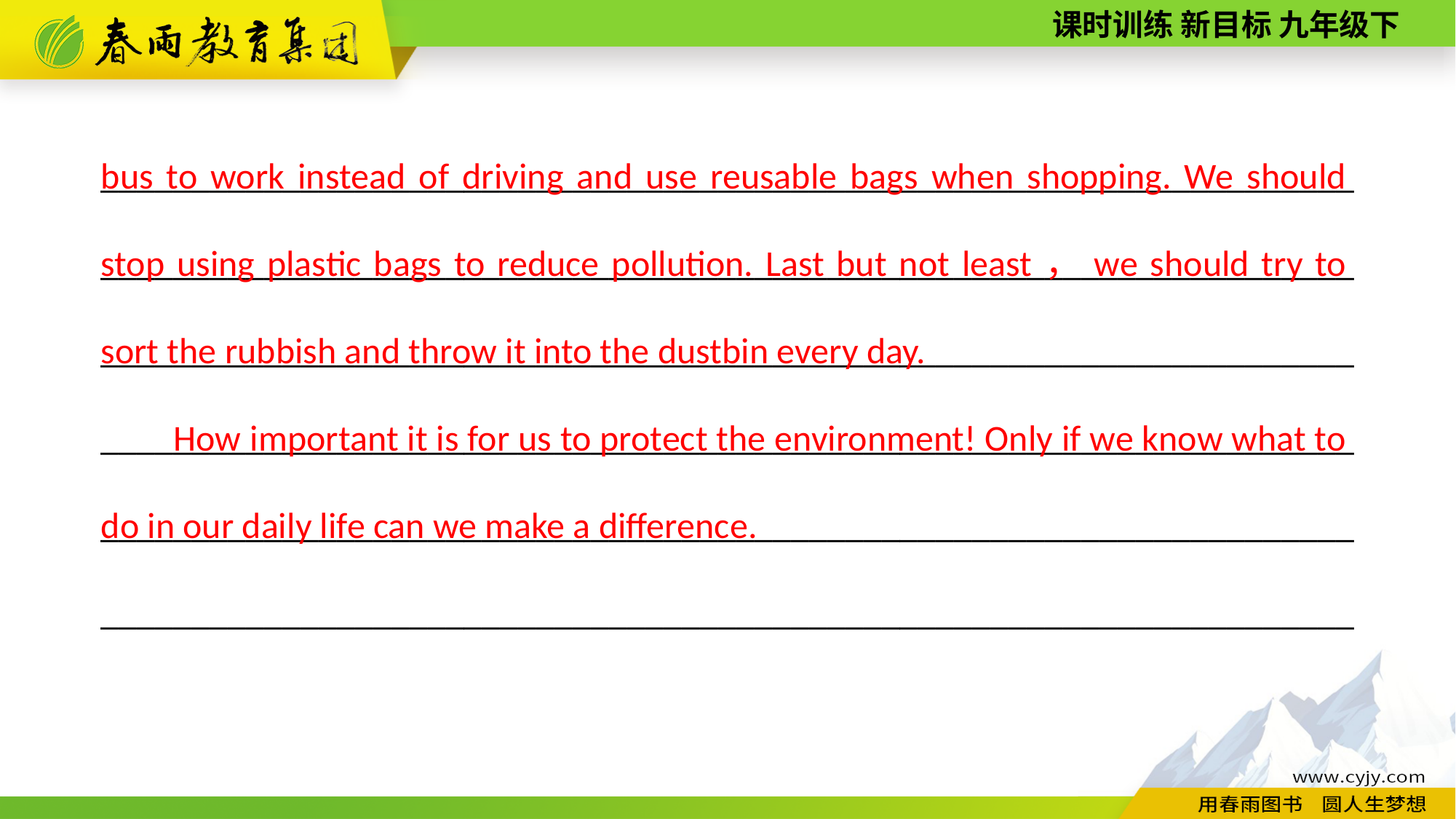

_____________________________________________________________________
_____________________________________________________________________
_____________________________________________________________________
_____________________________________________________________________
_____________________________________________________________________
_____________________________________________________________________
bus to work instead of driving and use reusable bags when shopping. We should stop using plastic bags to reduce pollution. Last but not least，we should try to sort the rubbish and throw it into the dustbin every day.
How important it is for us to protect the environment! Only if we know what to do in our daily life can we make a difference.